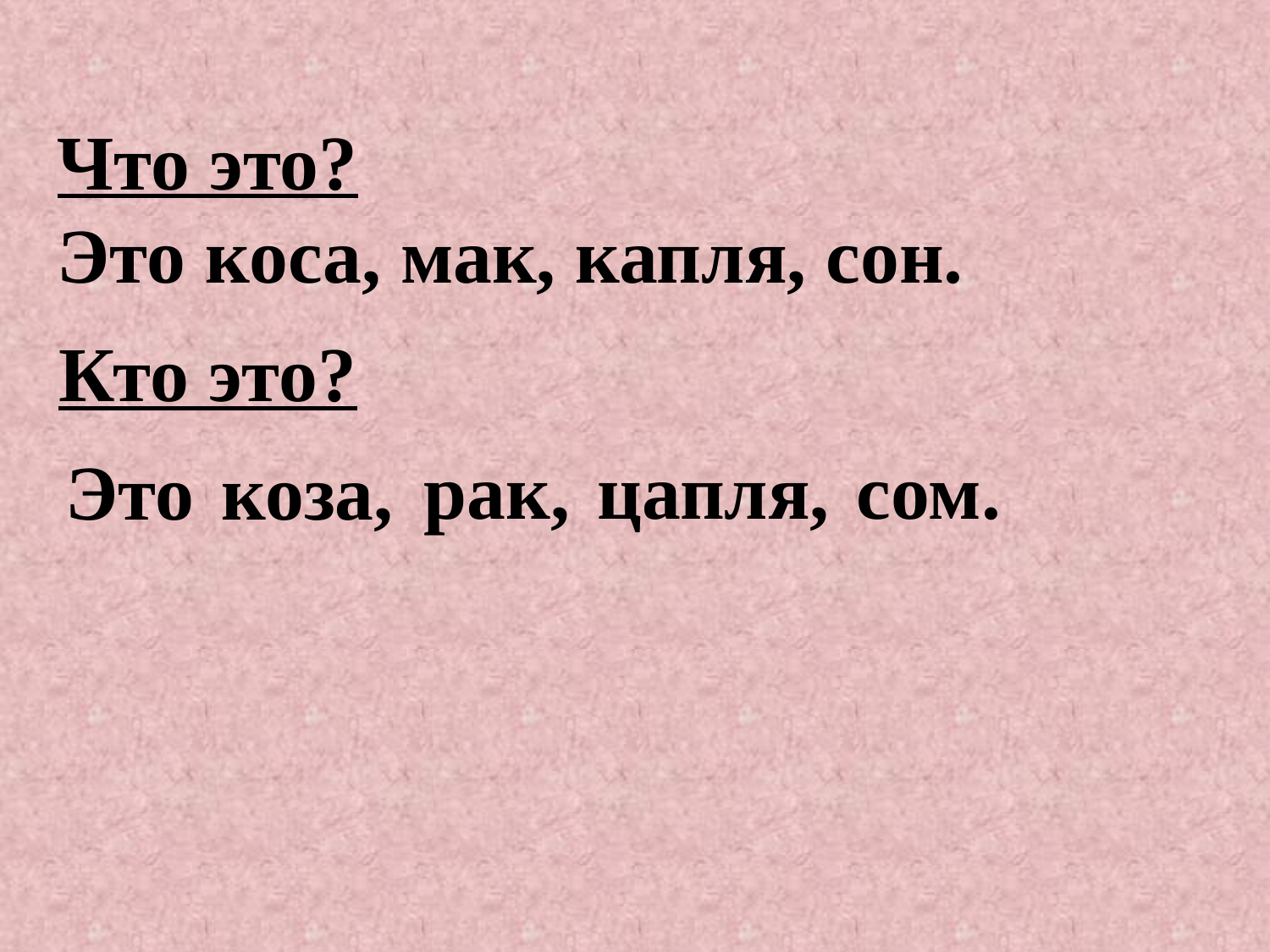

Что это?
Это коса, мак, капля, сон.
Кто это?
сом.
цапля,
рак,
коза,
Это